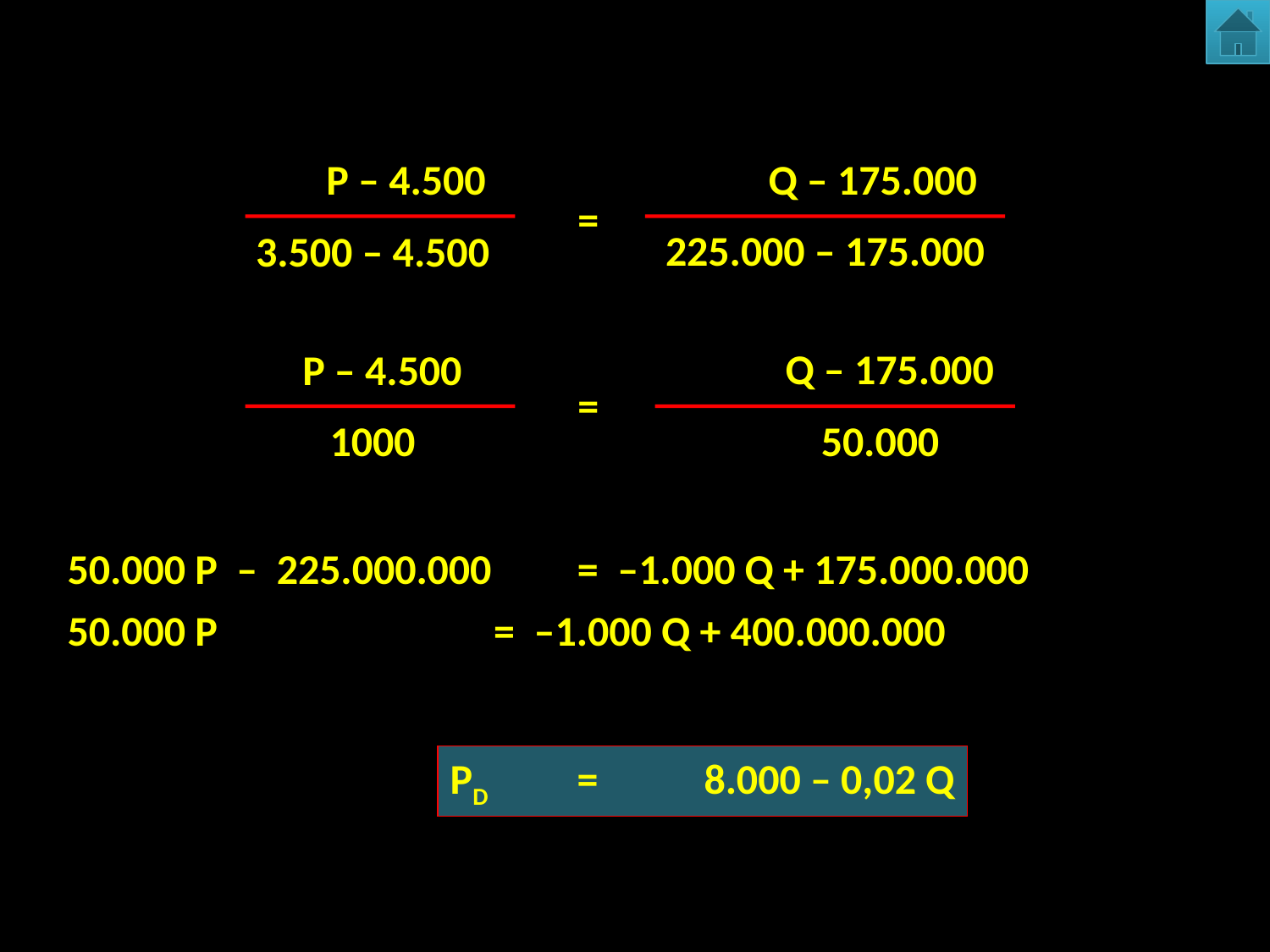

Q – 175.000
225.000 – 175.000
       P – 4.500
3.500 – 4.500
=

  Q – 175.000
50.000
  P – 4.500
1000
=

50.000 P  –  225.000.000	=  –1.000 Q + 175.000.000
50.000 P                             =  –1.000 Q + 400.000.000
PD	=	8.000 – 0,02 Q